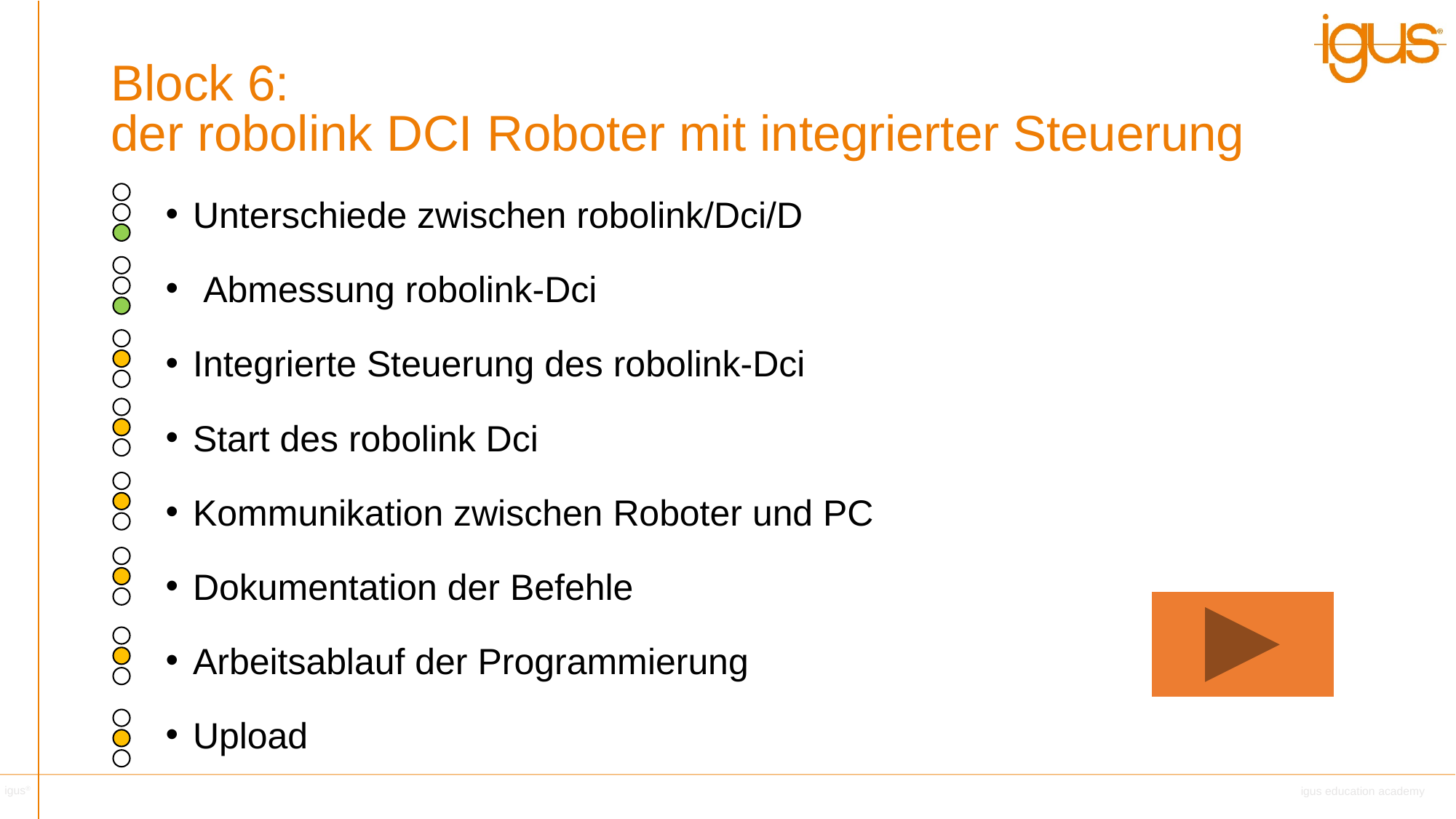

Block 6:
der robolink DCI Roboter mit integrierter Steuerung
Unterschiede zwischen robolink/Dci/D
 Abmessung robolink-Dci
Integrierte Steuerung des robolink-Dci
Start des robolink Dci
Kommunikation zwischen Roboter und PC
Dokumentation der Befehle
Arbeitsablauf der Programmierung
Upload